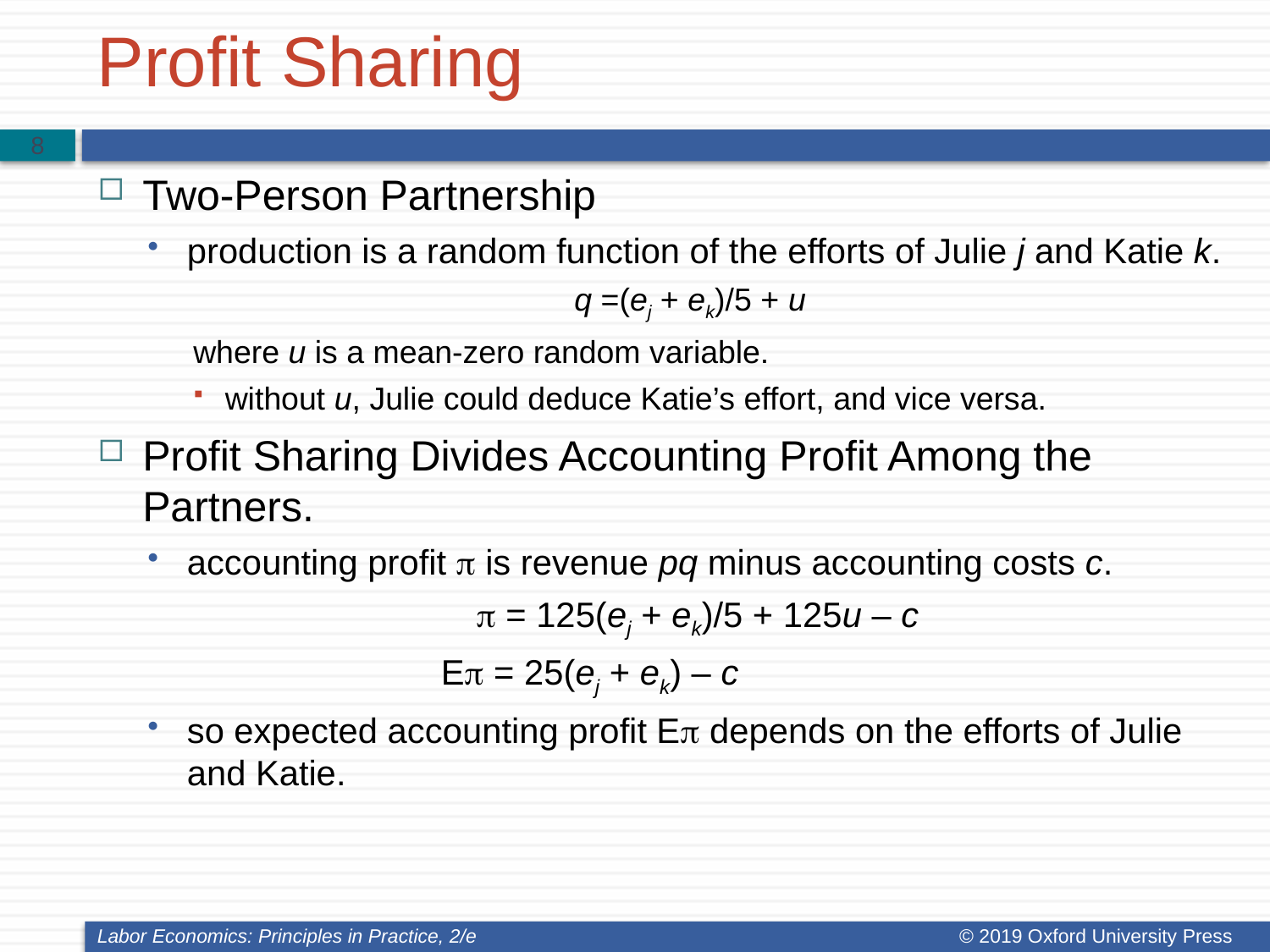

# Profit Sharing
8
Two-Person Partnership
production is a random function of the efforts of Julie j and Katie k.
			q =(ej + ek)/5 + u
where u is a mean-zero random variable.
without u, Julie could deduce Katie’s effort, and vice versa.
Profit Sharing Divides Accounting Profit Among the Partners.
accounting profit π is revenue pq minus accounting costs c.
			  π = 125(ej + ek)/5 + 125u – c
			Eπ = 25(ej + ek) – c
so expected accounting profit Eπ depends on the efforts of Julie and Katie.
Labor Economics: Principles in Practice, 2/e
© 2019 Oxford University Press